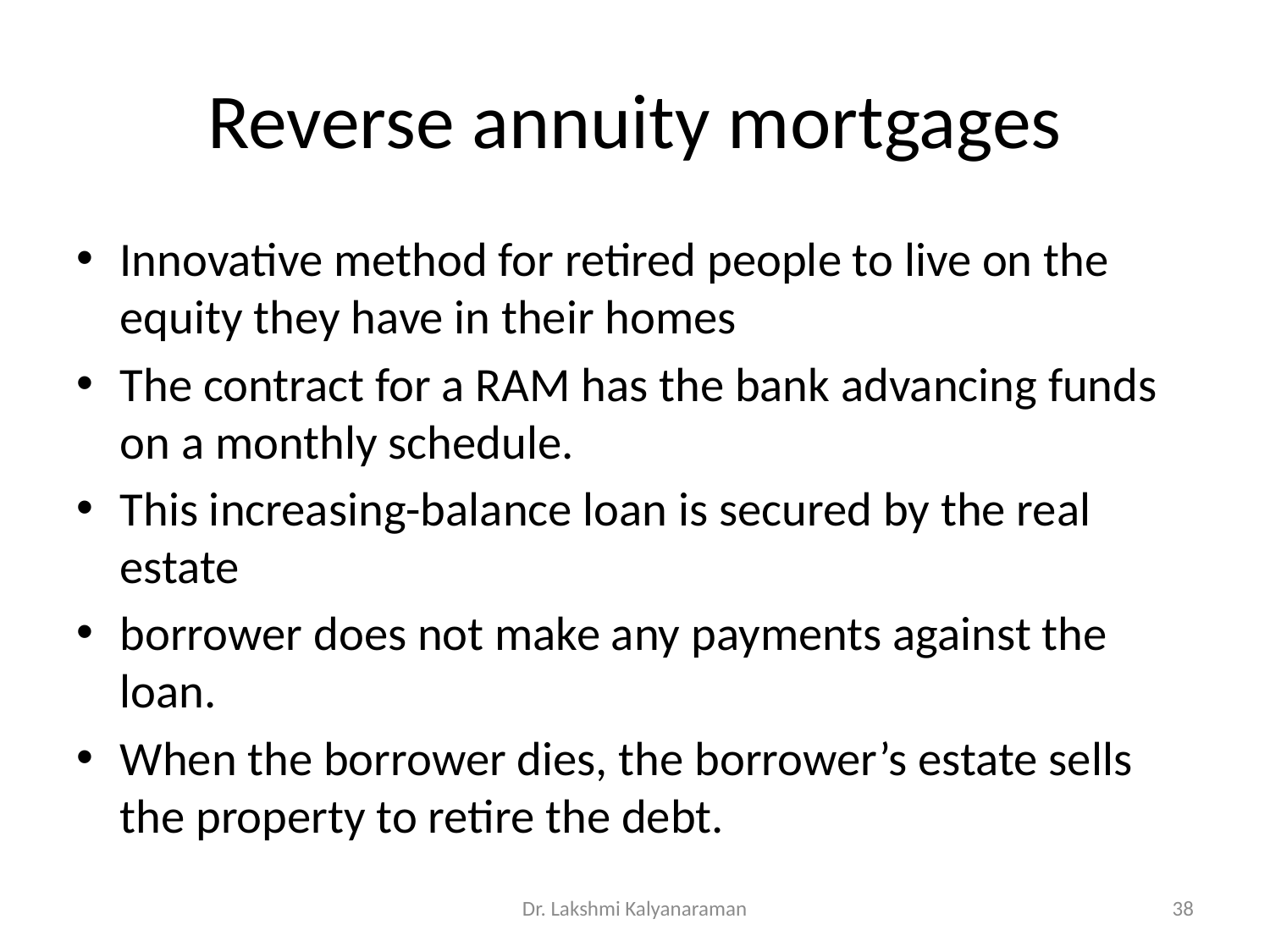

# Reverse annuity mortgages
Innovative method for retired people to live on the equity they have in their homes
The contract for a RAM has the bank advancing funds on a monthly schedule.
This increasing-balance loan is secured by the real estate
borrower does not make any payments against the loan.
When the borrower dies, the borrower’s estate sells the property to retire the debt.

Dr. Lakshmi Kalyanaraman
38